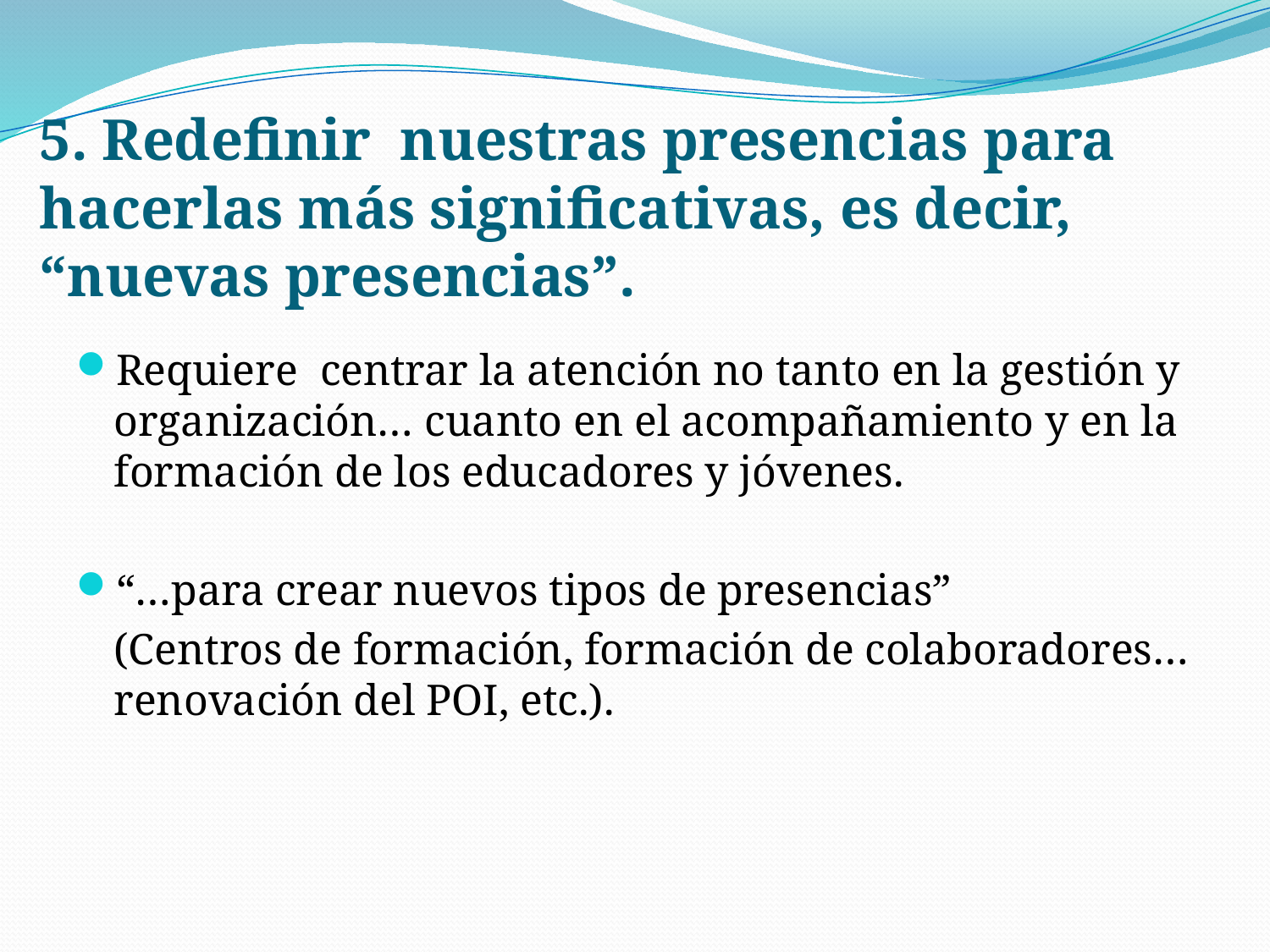

# 5. Redefinir  nuestras presencias para hacerlas más significativas, es decir, “nuevas presencias”.
Requiere  centrar la atención no tanto en la gestión y organización… cuanto en el acompañamiento y en la formación de los educadores y jóvenes.

“…para crear nuevos tipos de presencias”
	(Centros de formación, formación de colaboradores… renovación del POI, etc.).